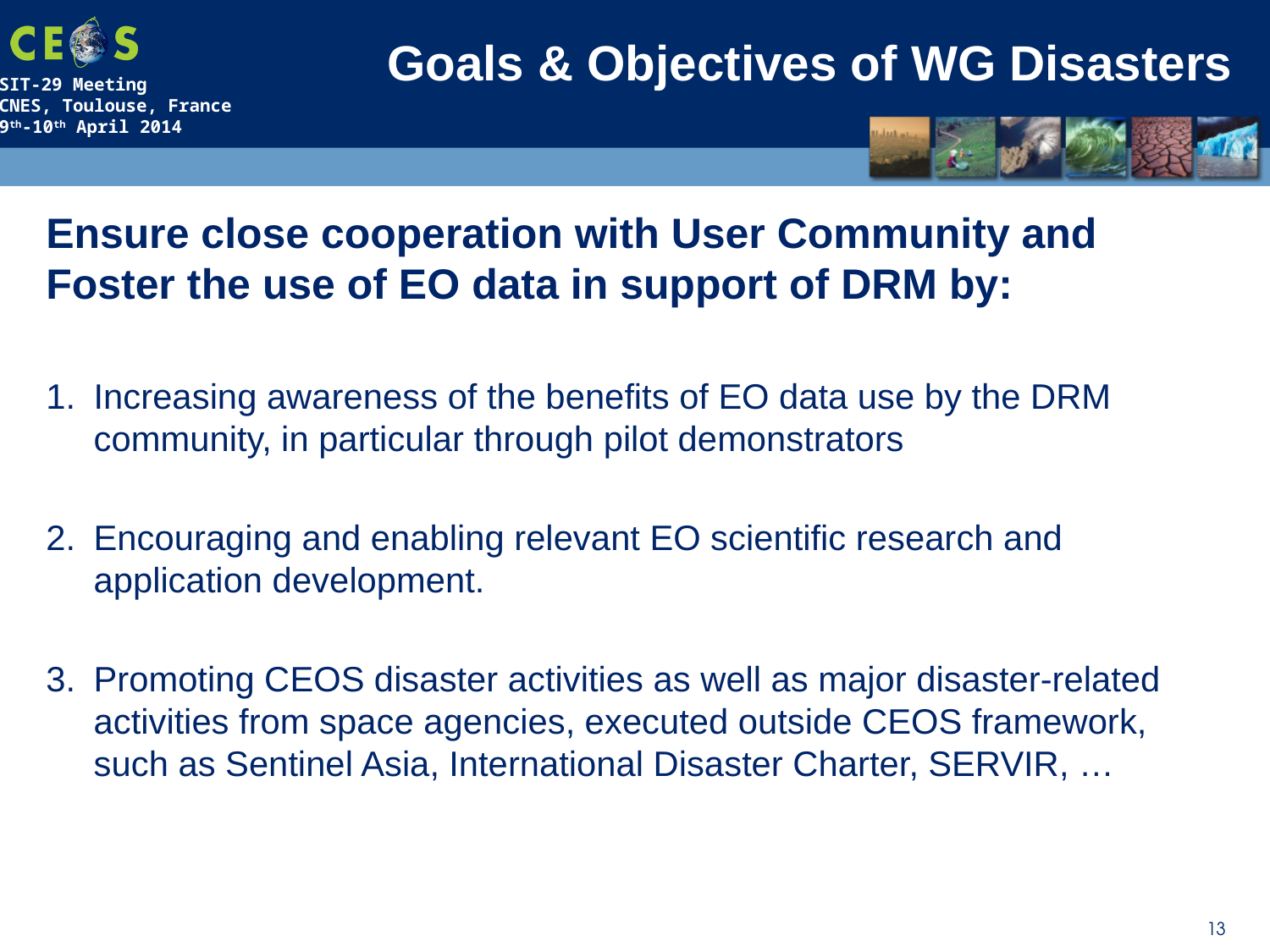

# Goals & Objectives of WG Disasters
Ensure close cooperation with User Community and Foster the use of EO data in support of DRM by:

Increasing awareness of the benefits of EO data use by the DRM community, in particular through pilot demonstrators

Encouraging and enabling relevant EO scientific research and application development.

Promoting CEOS disaster activities as well as major disaster-related activities from space agencies, executed outside CEOS framework, such as Sentinel Asia, International Disaster Charter, SERVIR, …

13